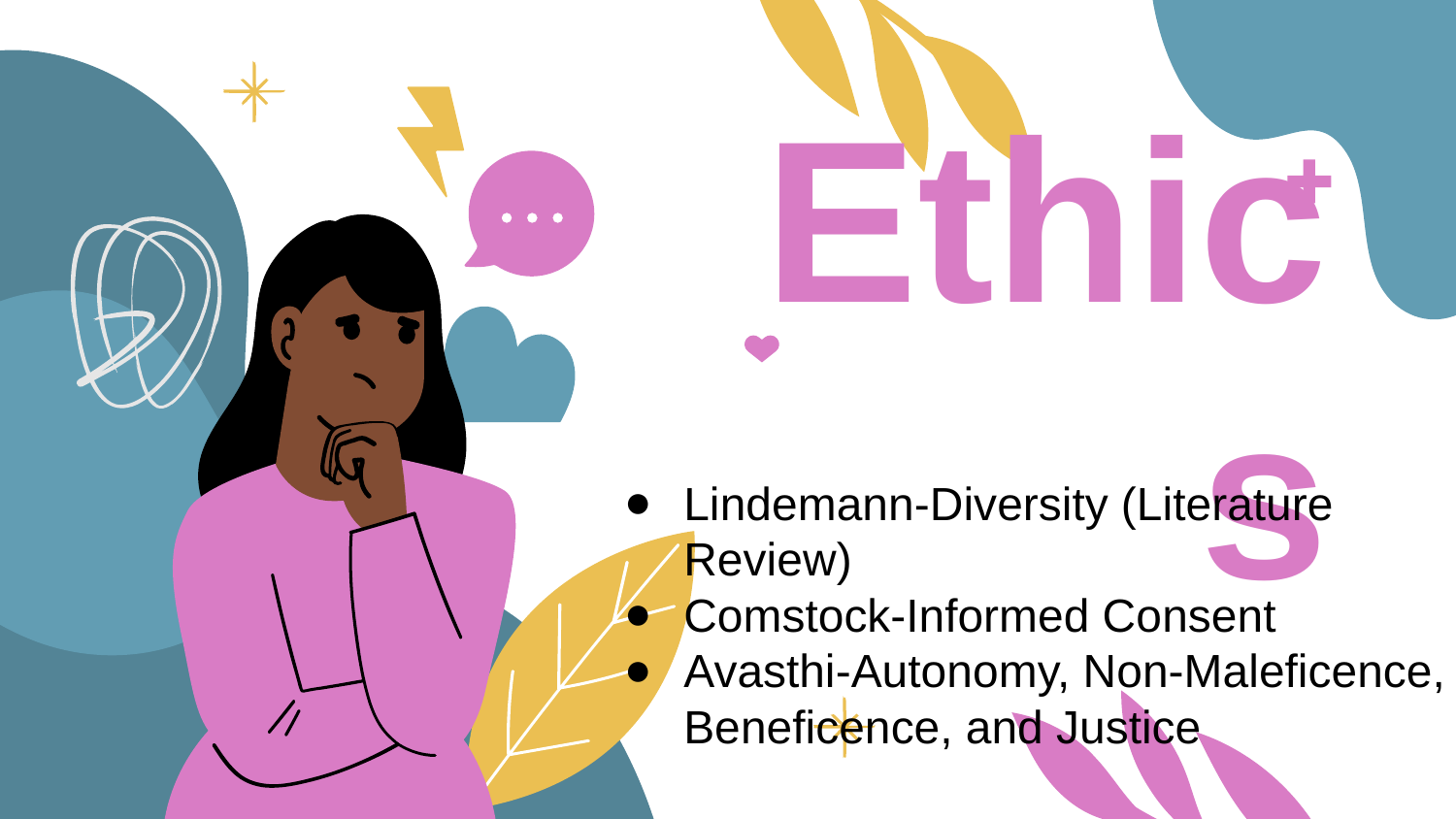

# Ethics

Lindemann-Diversity (Literature Review)
Comstock-Informed Consent
Avasthi-Autonomy, Non-Maleficence, Beneficence, and Justice